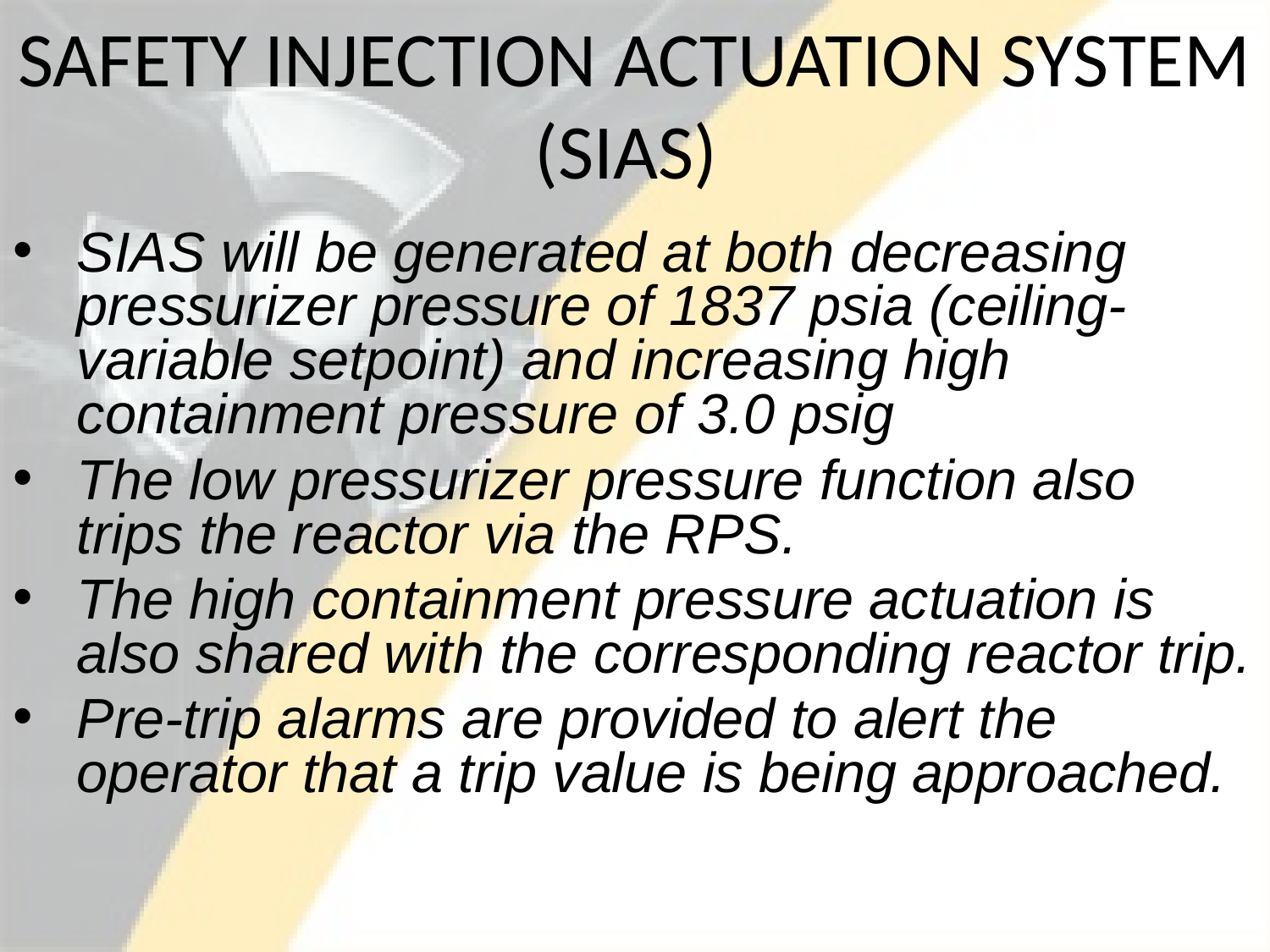

# SAFETY INJECTION ACTUATION SYSTEM (SIAS)

SIAS will be generated at both decreasing pressurizer pressure of 1837 psia (ceiling-variable setpoint) and increasing high containment pressure of 3.0 psig
The low pressurizer pressure function also trips the reactor via the RPS.
The high containment pressure actuation is also shared with the corresponding reactor trip.
Pre-trip alarms are provided to alert the operator that a trip value is being approached.